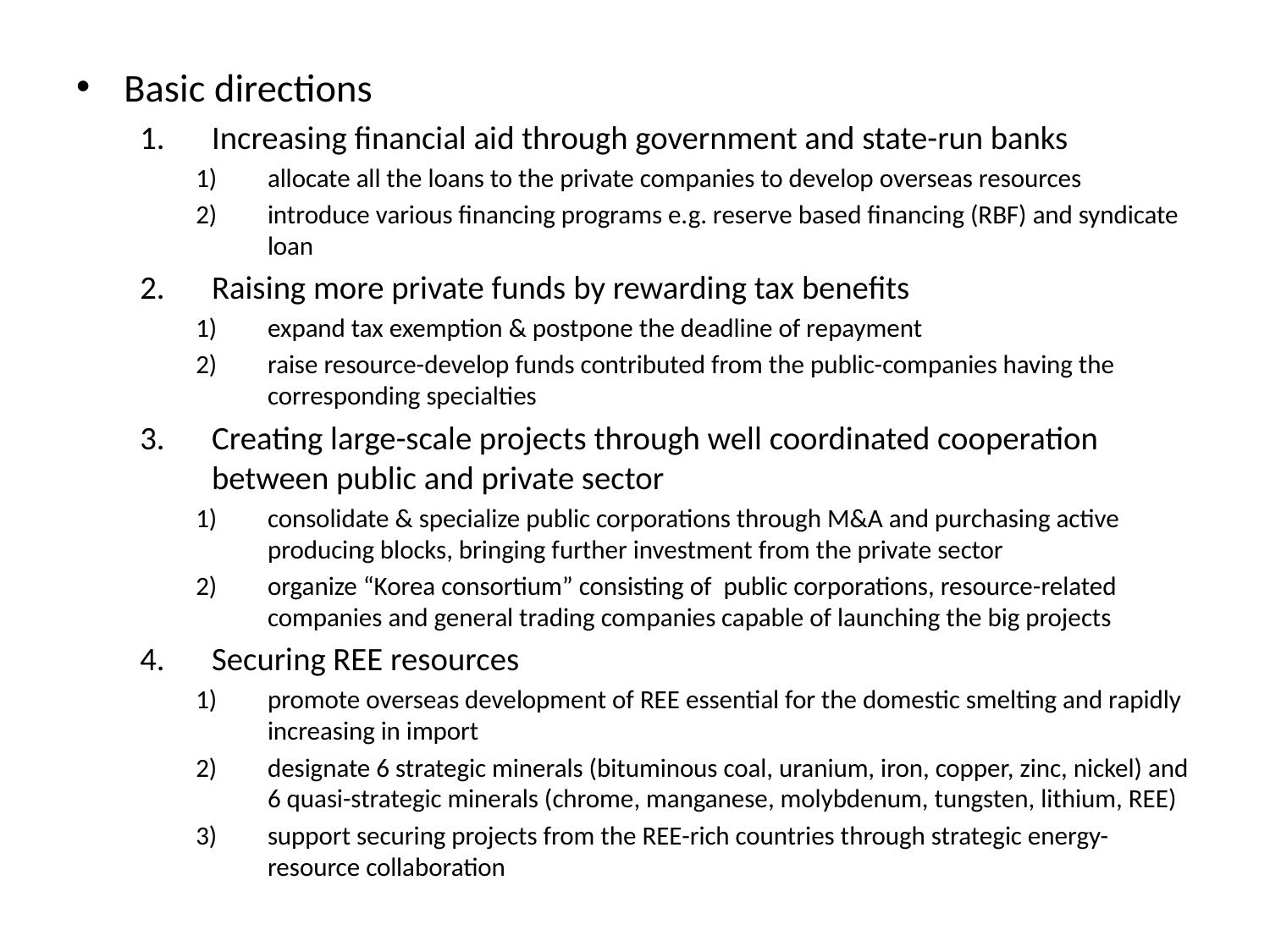

Basic directions
Increasing financial aid through government and state-run banks
allocate all the loans to the private companies to develop overseas resources
introduce various financing programs e.g. reserve based financing (RBF) and syndicate loan
Raising more private funds by rewarding tax benefits
expand tax exemption & postpone the deadline of repayment
raise resource-develop funds contributed from the public-companies having the corresponding specialties
Creating large-scale projects through well coordinated cooperation between public and private sector
consolidate & specialize public corporations through M&A and purchasing active producing blocks, bringing further investment from the private sector
organize “Korea consortium” consisting of  public corporations, resource-related companies and general trading companies capable of launching the big projects
Securing REE resources
promote overseas development of REE essential for the domestic smelting and rapidly increasing in import
designate 6 strategic minerals (bituminous coal, uranium, iron, copper, zinc, nickel) and 6 quasi-strategic minerals (chrome, manganese, molybdenum, tungsten, lithium, REE)
support securing projects from the REE-rich countries through strategic energy-resource collaboration